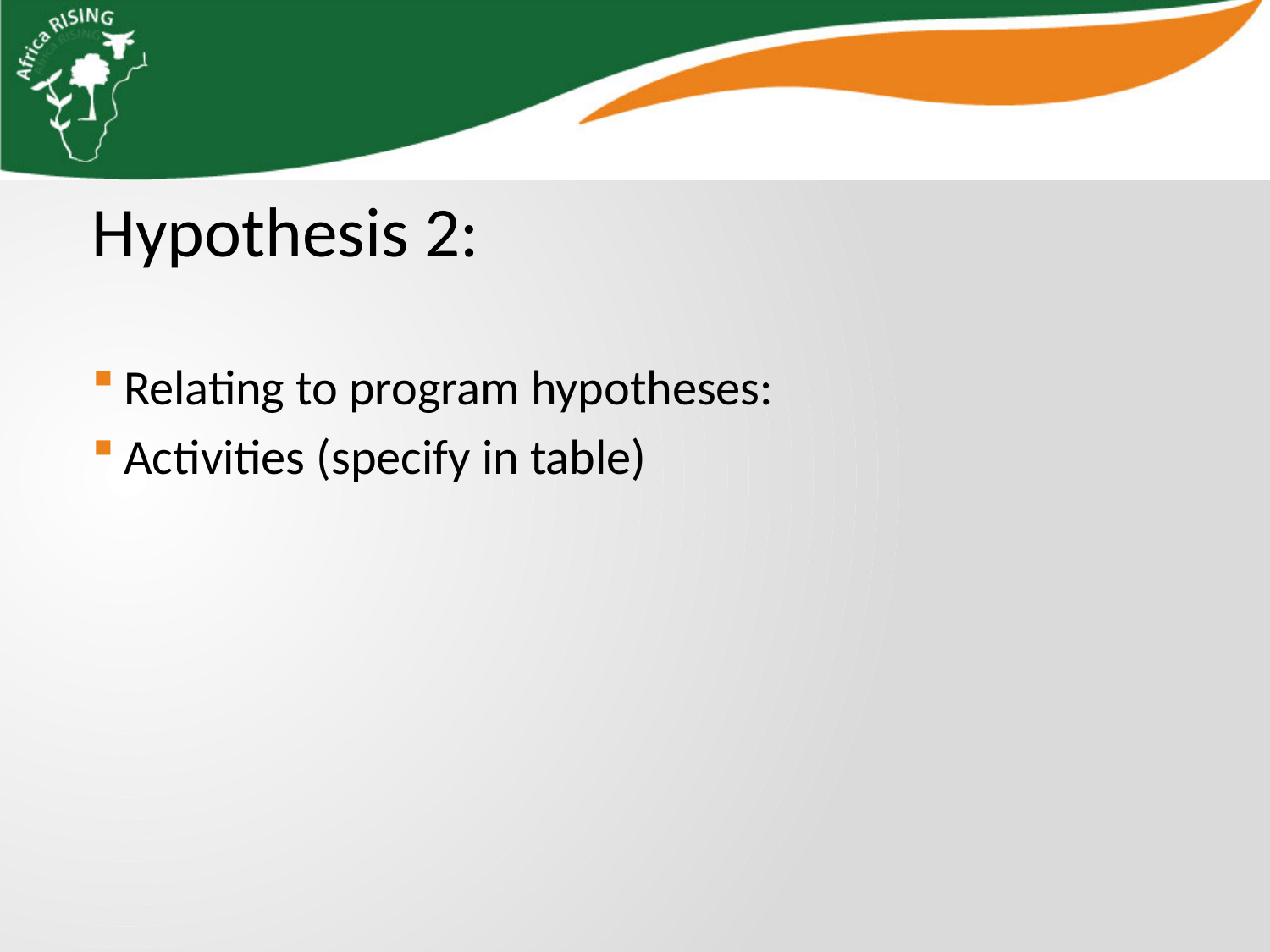

Hypothesis 2:
Relating to program hypotheses:
Activities (specify in table)